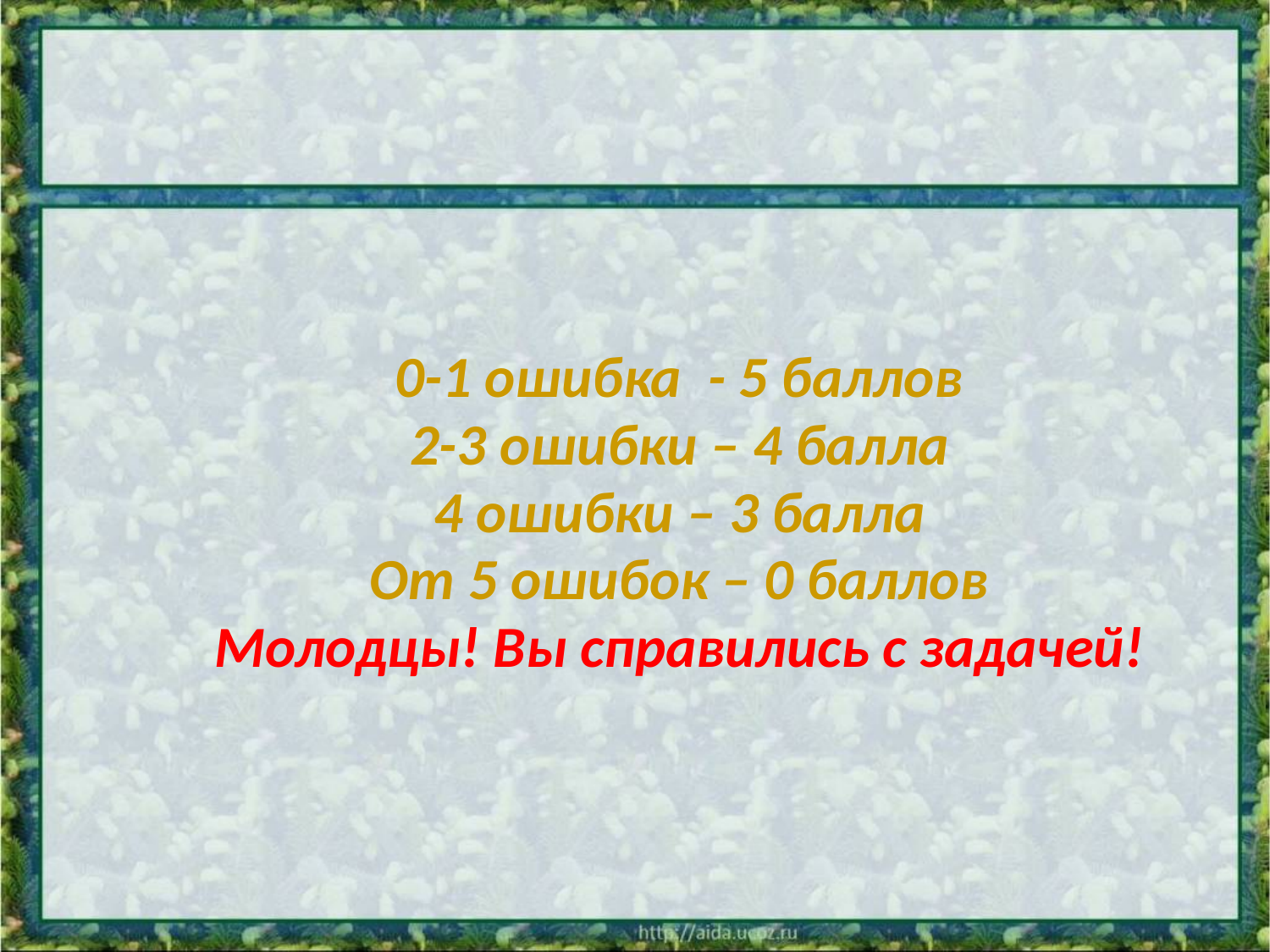

0-1 ошибка  - 5 баллов
2-3 ошибки – 4 балла
4 ошибки – 3 балла
От 5 ошибок – 0 баллов
Молодцы! Вы справились с задачей!